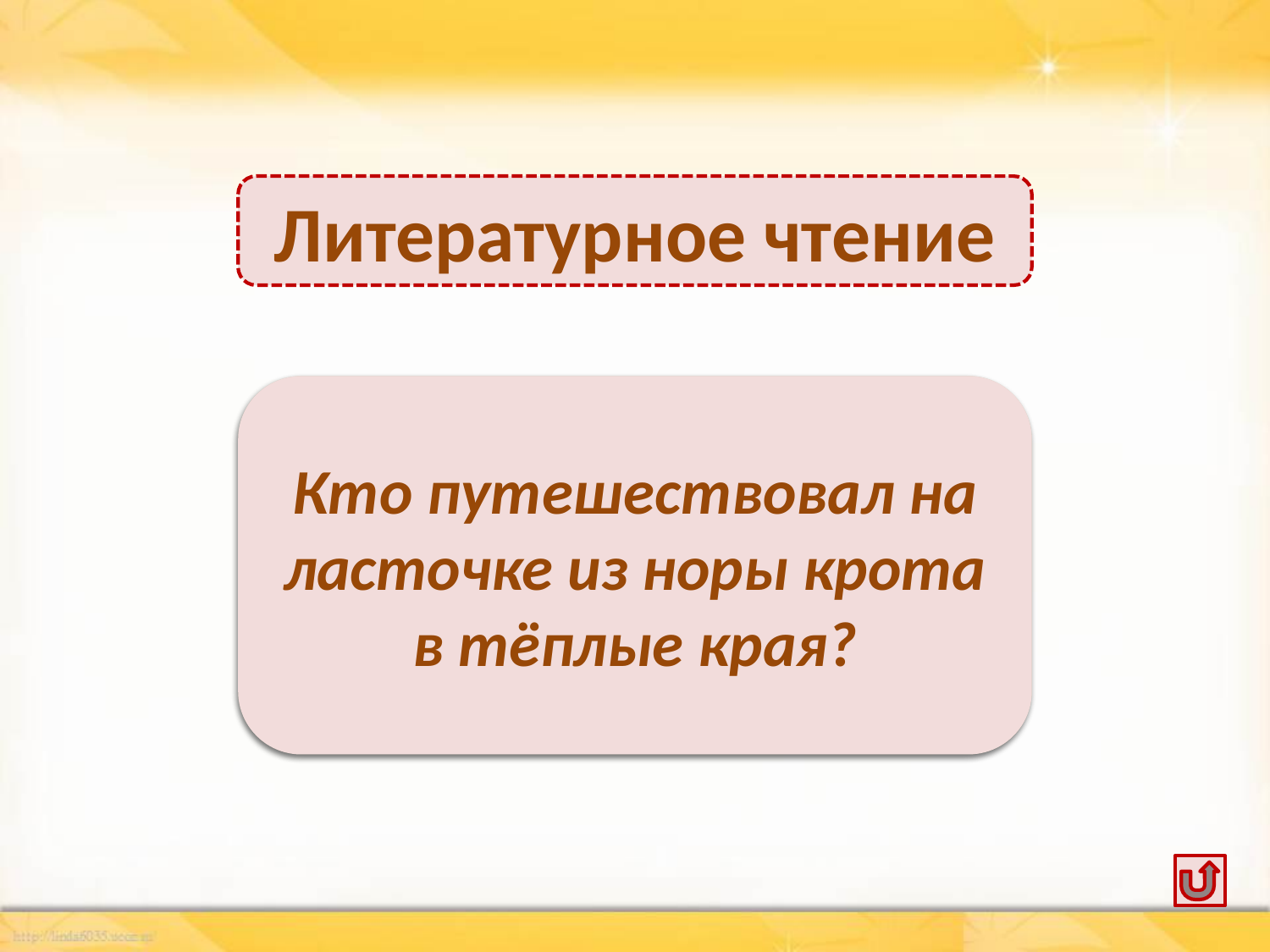

Литературное чтение
Дюймовочка
Кто путешествовал на ласточке из норы крота в тёплые края?